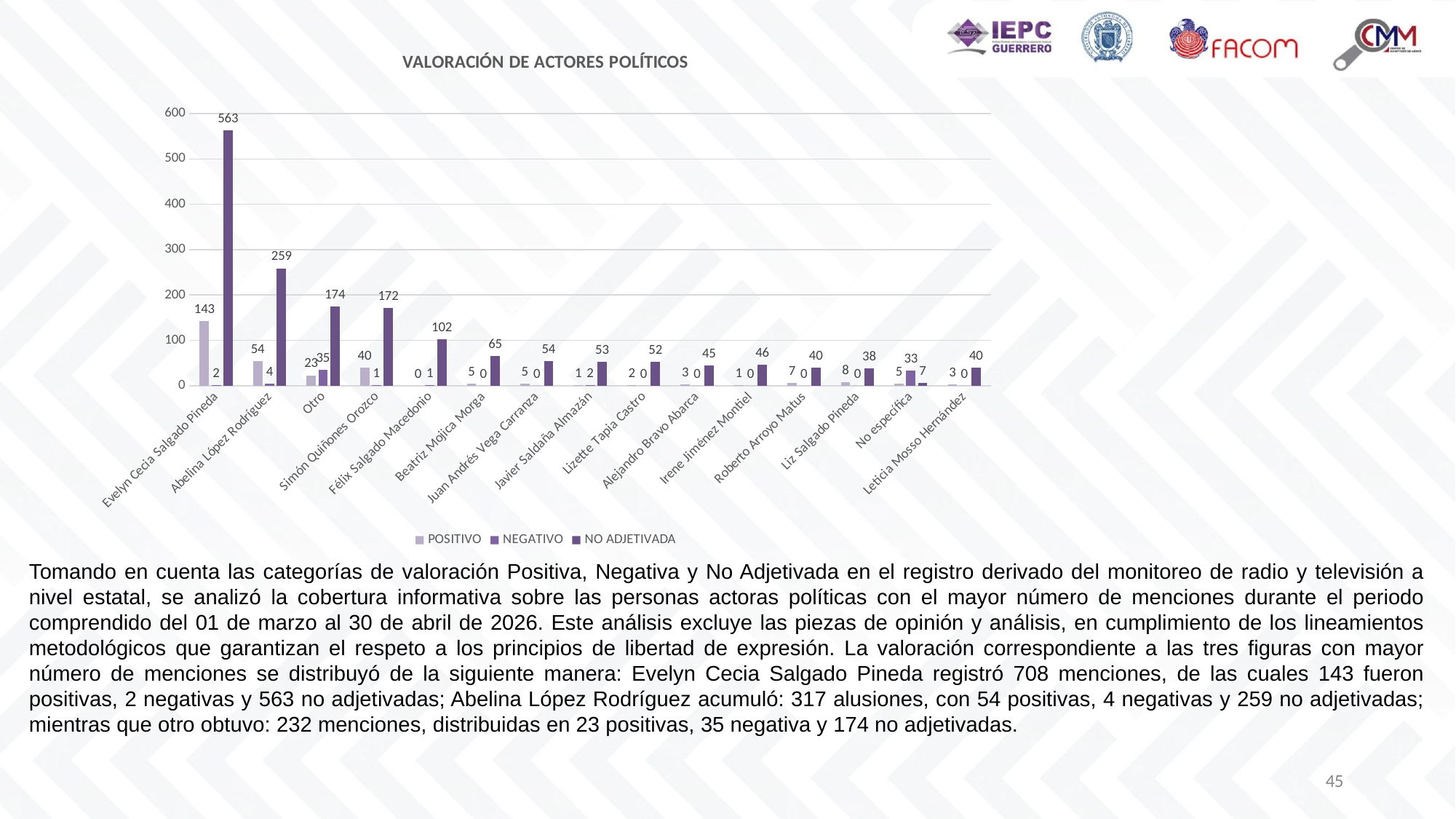

### Chart: VALORACIÓN DE ACTORES POLÍTICOS

| Category | POSITIVO | NEGATIVO | NO ADJETIVADA |
|---|---|---|---|
| Evelyn Cecia Salgado Pineda | 143.0 | 2.0 | 563.0 |
| Abelina López Rodríguez | 54.0 | 4.0 | 259.0 |
| Otro | 23.0 | 35.0 | 174.0 |
| Simón Quiñones Orozco | 40.0 | 1.0 | 172.0 |
| Félix Salgado Macedonio | 0.0 | 1.0 | 102.0 |
| Beatriz Mojica Morga | 5.0 | 0.0 | 65.0 |
| Juan Andrés Vega Carranza | 5.0 | 0.0 | 54.0 |
| Javier Saldaña Almazán | 1.0 | 2.0 | 53.0 |
| Lizette Tapia Castro | 2.0 | 0.0 | 52.0 |
| Alejandro Bravo Abarca | 3.0 | 0.0 | 45.0 |
| Irene Jiménez Montiel | 1.0 | 0.0 | 46.0 |
| Roberto Arroyo Matus | 7.0 | 0.0 | 40.0 |
| Liz Salgado Pineda | 8.0 | 0.0 | 38.0 |
| No específica | 5.0 | 33.0 | 7.0 |
| Leticia Mosso Hernández | 3.0 | 0.0 | 40.0 |
Tomando en cuenta las categorías de valoración Positiva, Negativa y No Adjetivada en el registro derivado del monitoreo de radio y televisión a nivel estatal, se analizó la cobertura informativa sobre las personas actoras políticas con el mayor número de menciones durante el periodo comprendido del 01 de marzo al 30 de abril de 2026. Este análisis excluye las piezas de opinión y análisis, en cumplimiento de los lineamientos metodológicos que garantizan el respeto a los principios de libertad de expresión. La valoración correspondiente a las tres figuras con mayor número de menciones se distribuyó de la siguiente manera: Evelyn Cecia Salgado Pineda registró 708 menciones, de las cuales 143 fueron positivas, 2 negativas y 563 no adjetivadas; Abelina López Rodríguez acumuló: 317 alusiones, con 54 positivas, 4 negativas y 259 no adjetivadas; mientras que otro obtuvo: 232 menciones, distribuidas en 23 positivas, 35 negativa y 174 no adjetivadas.
45